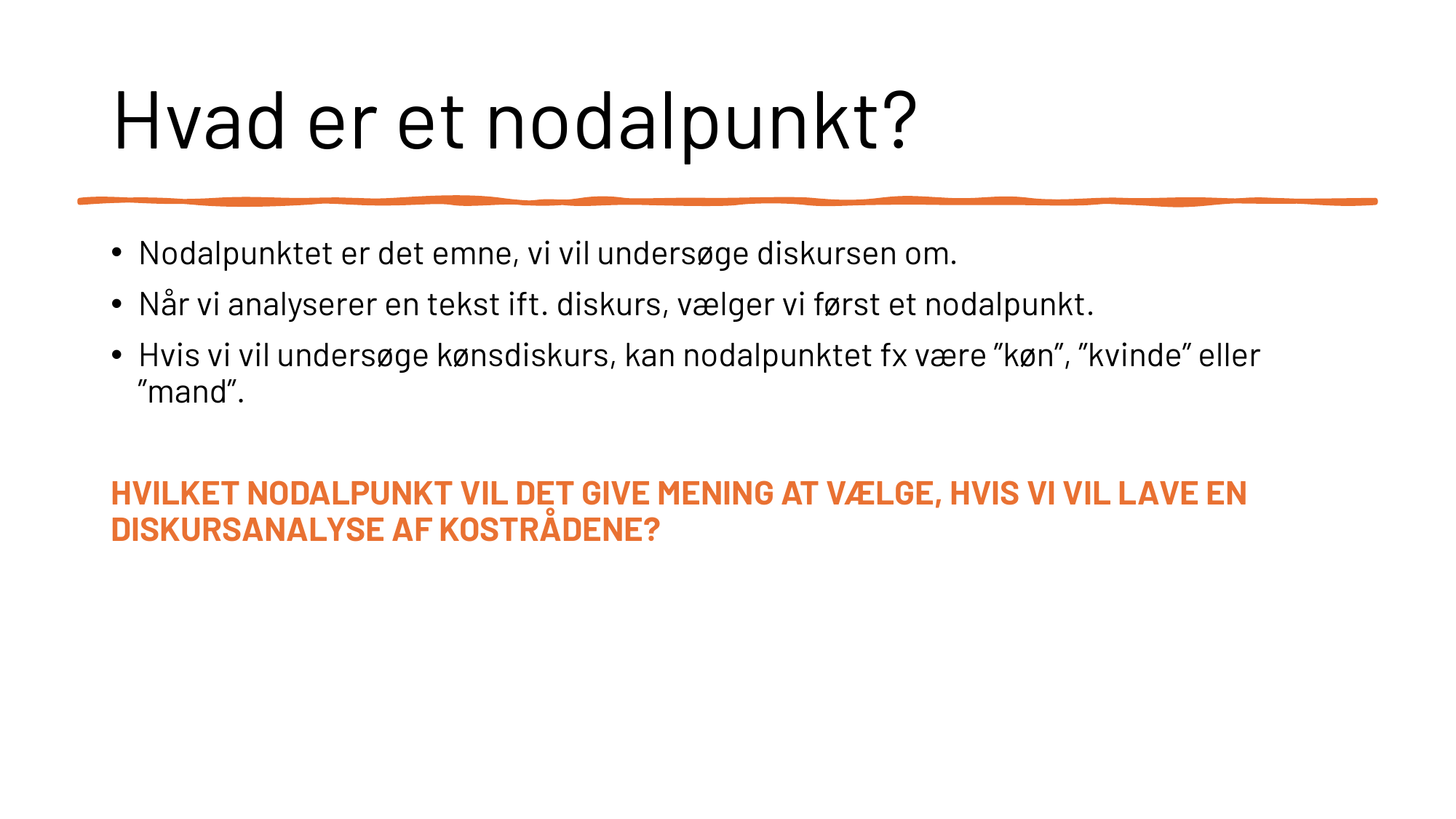

# Hvad er et nodalpunkt?

Nodalpunktet er det emne, vi vil undersøge diskursen om.
Når vi analyserer en tekst ift. diskurs, vælger vi først et nodalpunkt.
Hvis vi vil undersøge kønsdiskurs, kan nodalpunktet fx være ”køn”, ”kvinde” eller ”mand”.

HVILKET NODALPUNKT VIL DET GIVE MENING AT VÆLGE, HVIS VI VIL LAVE EN DISKURSANALYSE AF KOSTRÅDENE?